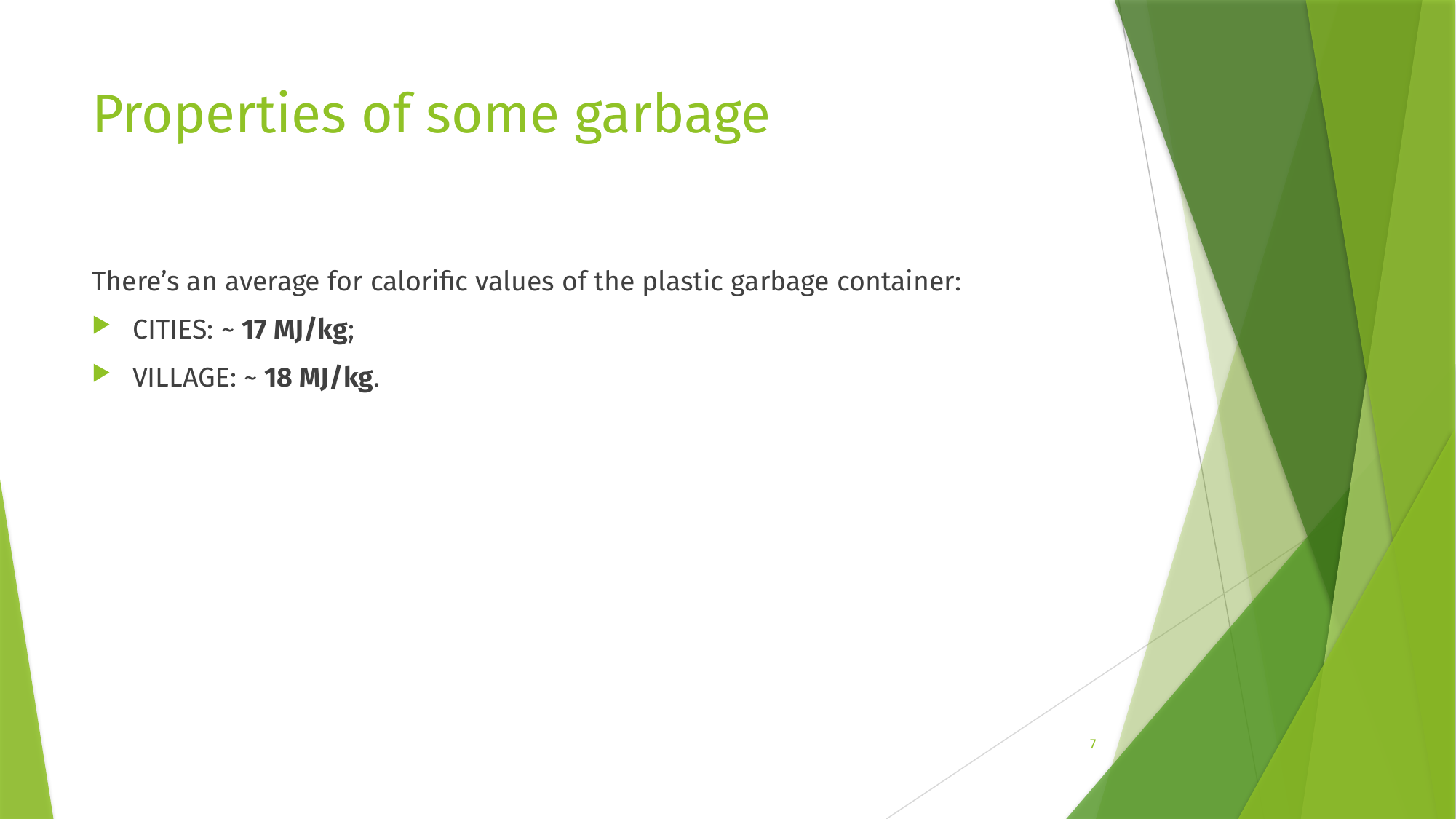

# Properties of some garbage
There’s an average for calorific values of the plastic garbage container:
CITIES: ~ 17 MJ/kg;
VILLAGE: ~ 18 MJ/kg.

7